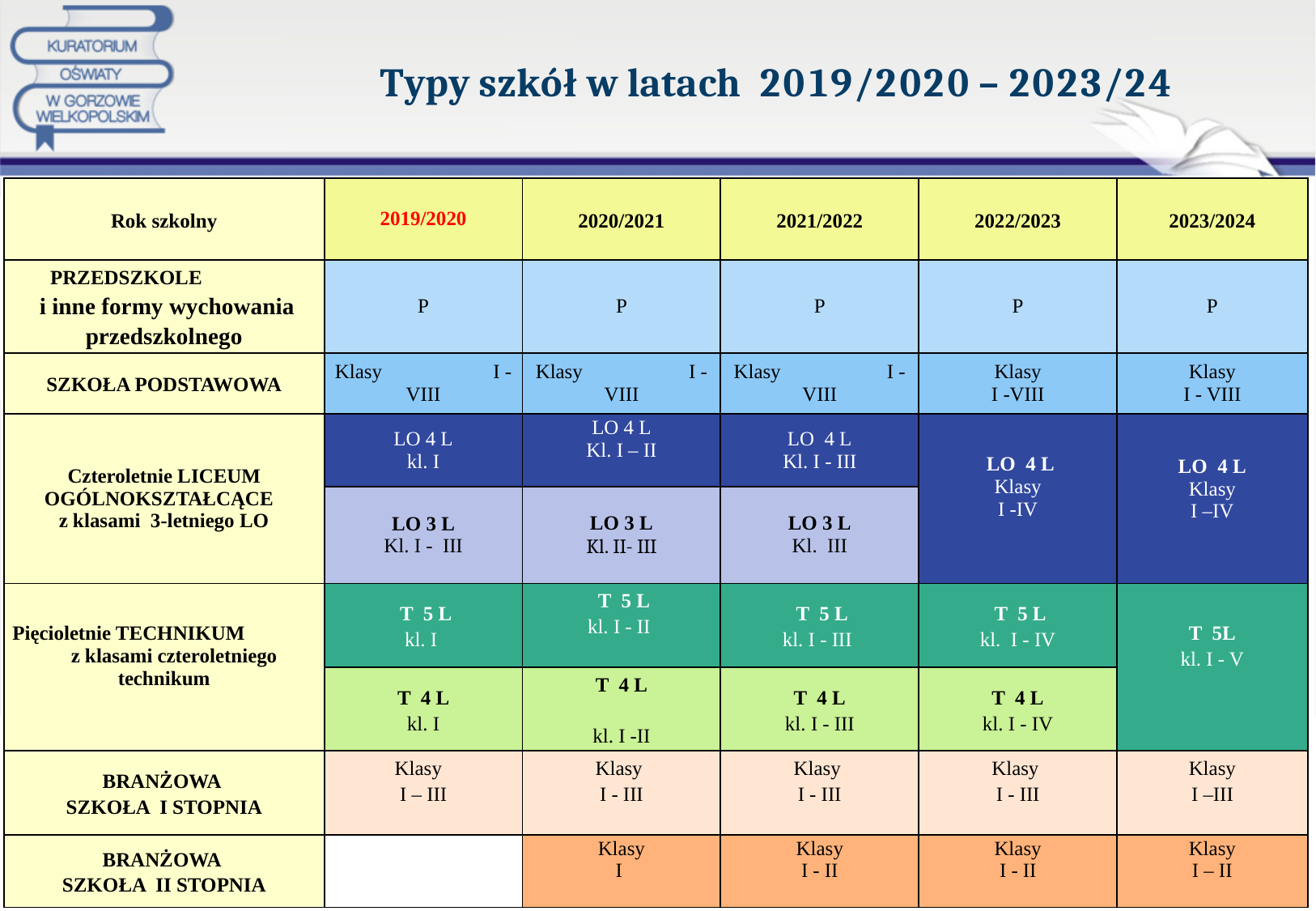

# Typy szkół w latach  2019/2020 – 2023/24
| Rok szkolny | 2019/2020 | 2020/2021 | 2021/2022 | 2022/2023 | 2023/2024 |
| --- | --- | --- | --- | --- | --- |
| PRZEDSZKOLE i inne formy wychowania przedszkolnego | P | P | P | P | P |
| SZKOŁA PODSTAWOWA | Klasy I - VIII | Klasy I - VIII | Klasy I - VIII | Klasy I -VIII | Klasy I - VIII |
| Czteroletnie LICEUM OGÓLNOKSZTAŁCĄCE z klasami 3-letniego LO | LO 4 L kl. I | LO 4 L Kl. I – II | LO 4 L Kl. I - III | LO 4 L Klasy I -IV | LO 4 L Klasy I –IV |
|  | LO 3 L Kl. I - III | LO 3 L Kl. II- III | LO 3 L Kl. III |  |  |
| Pięcioletnie TECHNIKUM z klasami czteroletniego technikum | T 5 L kl. I | T 5 L kl. I - II | T 5 L kl. I - III | T 5 L kl. I - IV | T 5L kl. I - V |
|  | T 4 L kl. I | T 4 L kl. I -II | T 4 L kl. I - III | T 4 L kl. I - IV |  |
| BRANŻOWA SZKOŁA I STOPNIA | Klasy I – III | Klasy I - III | Klasy I - III | Klasy I - III | Klasy I –III |
| BRANŻOWA SZKOŁA II STOPNIA |  | Klasy I | Klasy I - II | Klasy I - II | Klasy I – II |